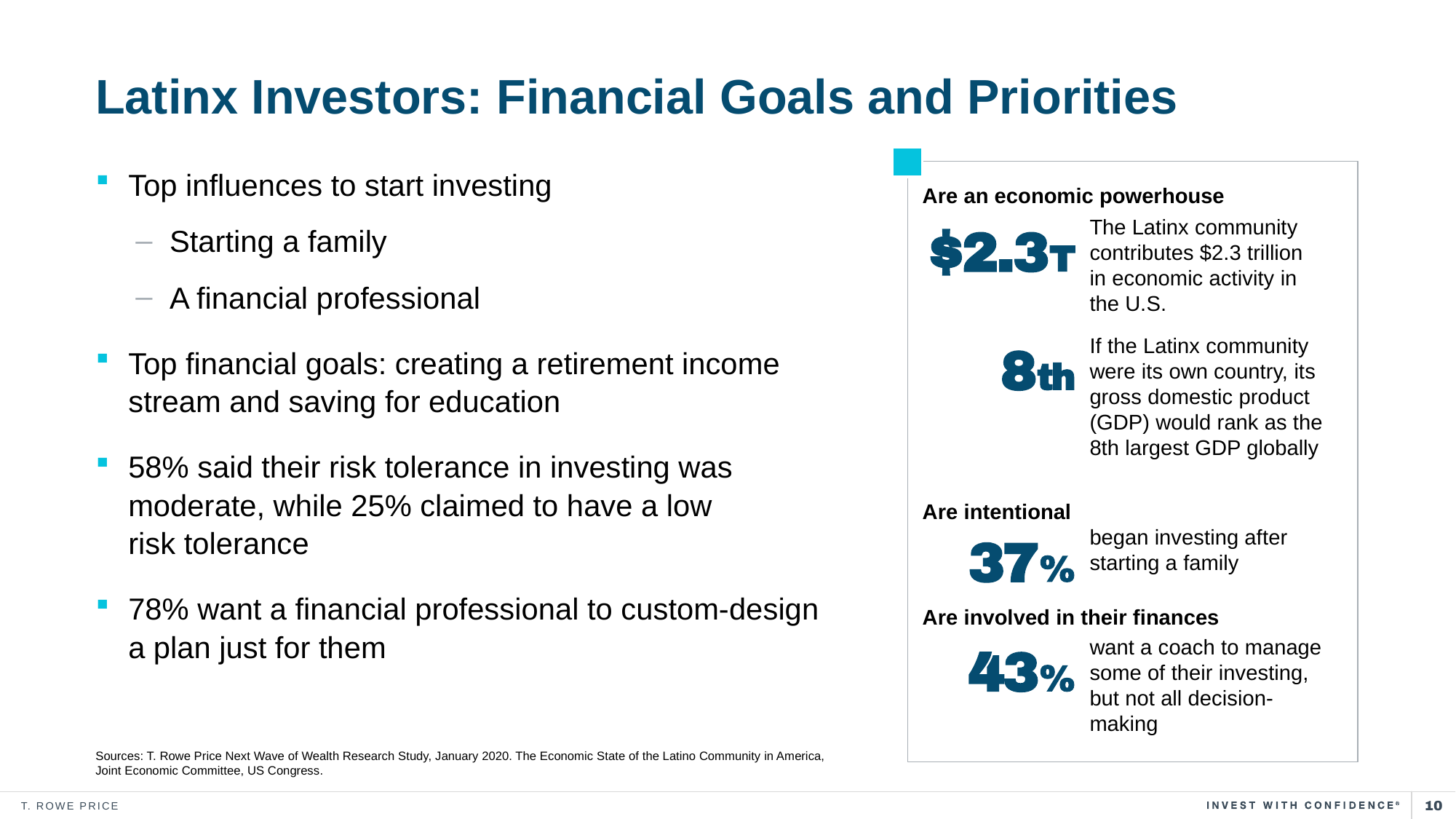

# Latinx Investors: Financial Goals and Priorities

Are an economic powerhouse
$2.3T
The Latinx community contributes $2.3 trillion in economic activity in the U.S.
8th
If the Latinx community were its own country, its gross domestic product (GDP) would rank as the 8th largest GDP globally
Are intentional
37%
began investing after starting a family
Are involved in their finances
43%
want a coach to manage some of their investing, but not all decision-making
Top influences to start investing
Starting a family
A financial professional
Top financial goals: creating a retirement income stream and saving for education
58% said their risk tolerance in investing was moderate, while 25% claimed to have a low
risk tolerance
78% want a financial professional to custom-design a plan just for them
Sources: T. Rowe Price Next Wave of Wealth Research Study, January 2020. The Economic State of the Latino Community in America, Joint Economic Committee, US Congress.